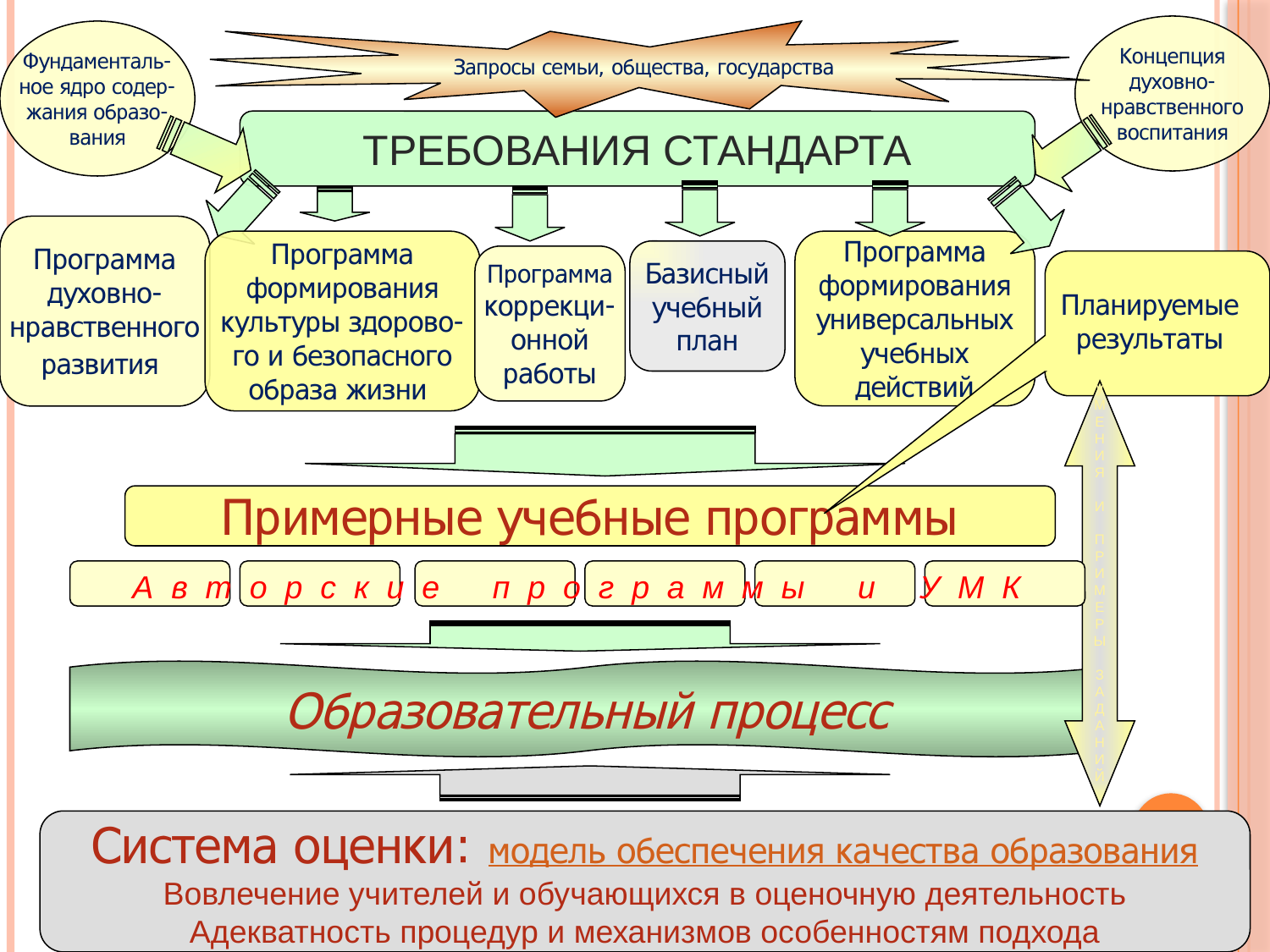

Концепция
духовно-
нравственного
воспитания
Фундаменталь-
ное ядро содер-
жания образо-
вания
Запросы семьи, общества, государства
ТРЕБОВАНИЯ СТАНДАРТА

Программа
духовно-
нравственного
развития
Программа
формирования
культуры здорово-
го и безопасного
образа жизни
Программа
формирования
универсальных
учебных
действий
Базисный
учебный
план
Программа
коррекци-
онной
работы

Планируемые результаты

у
М
Е
Н
И
Я

И

П
Р
И
М
Е
Р
Ы

З
А
Д
А
Н
И
Й

Примерные учебные программы

А  в  т  о  р  с  к  и  е      п  р  о  г  р  а  м  м  ы      и     У  М  К

Образовательный процесс
Система оценки: модель обеспечения качества образования
Вовлечение учителей и обучающихся в оценочную деятельность
Адекватность процедур и механизмов особенностям подхода